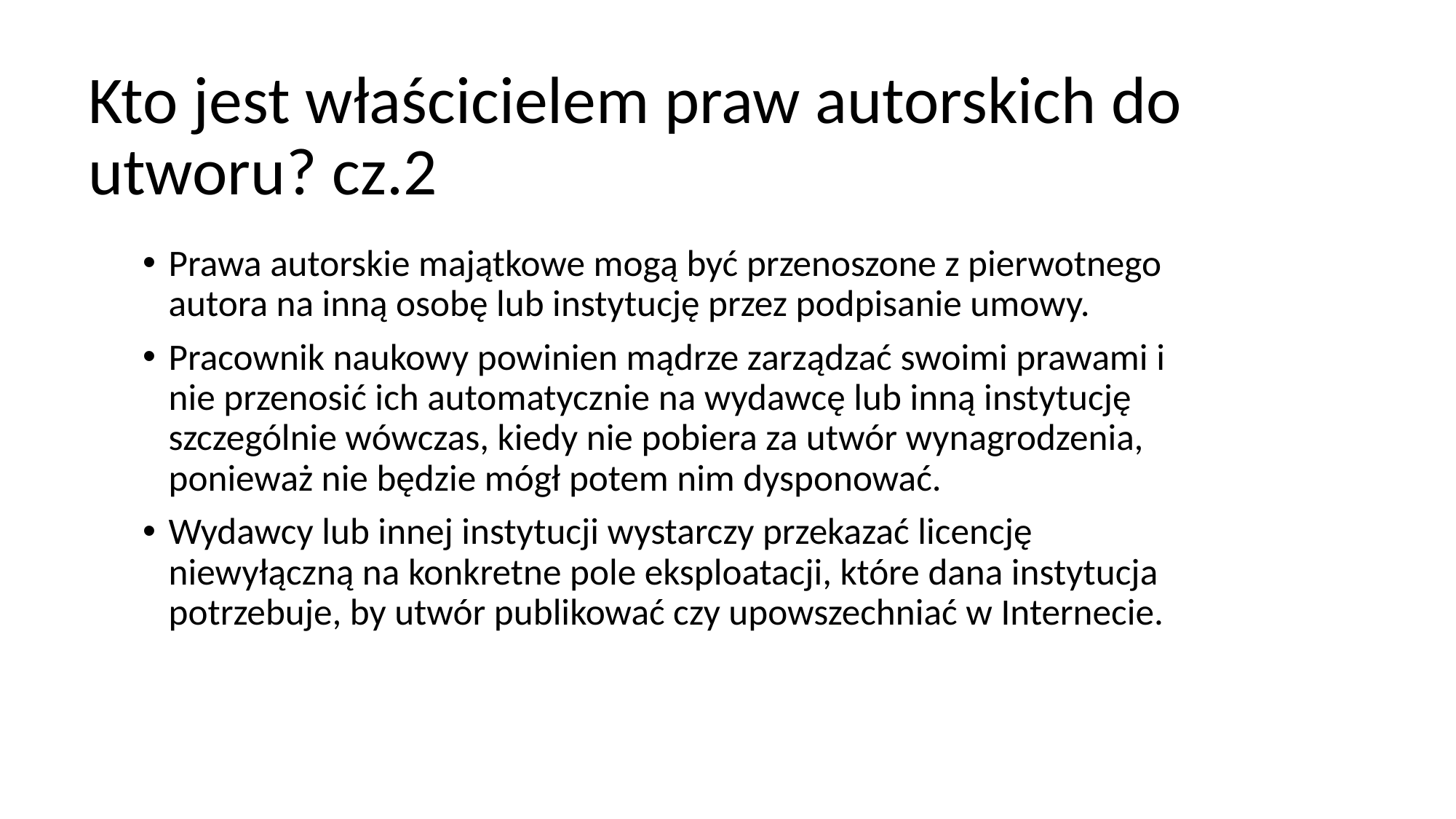

# Kto jest właścicielem praw autorskich do utworu? cz.2
Prawa autorskie majątkowe mogą być przenoszone z pierwotnego autora na inną osobę lub instytucję przez podpisanie umowy.
Pracownik naukowy powinien mądrze zarządzać swoimi prawami i nie przenosić ich automatycznie na wydawcę lub inną instytucję szczególnie wówczas, kiedy nie pobiera za utwór wynagrodzenia, ponieważ nie będzie mógł potem nim dysponować.
Wydawcy lub innej instytucji wystarczy przekazać licencję niewyłączną na konkretne pole eksploatacji, które dana instytucja potrzebuje, by utwór publikować czy upowszechniać w Internecie.